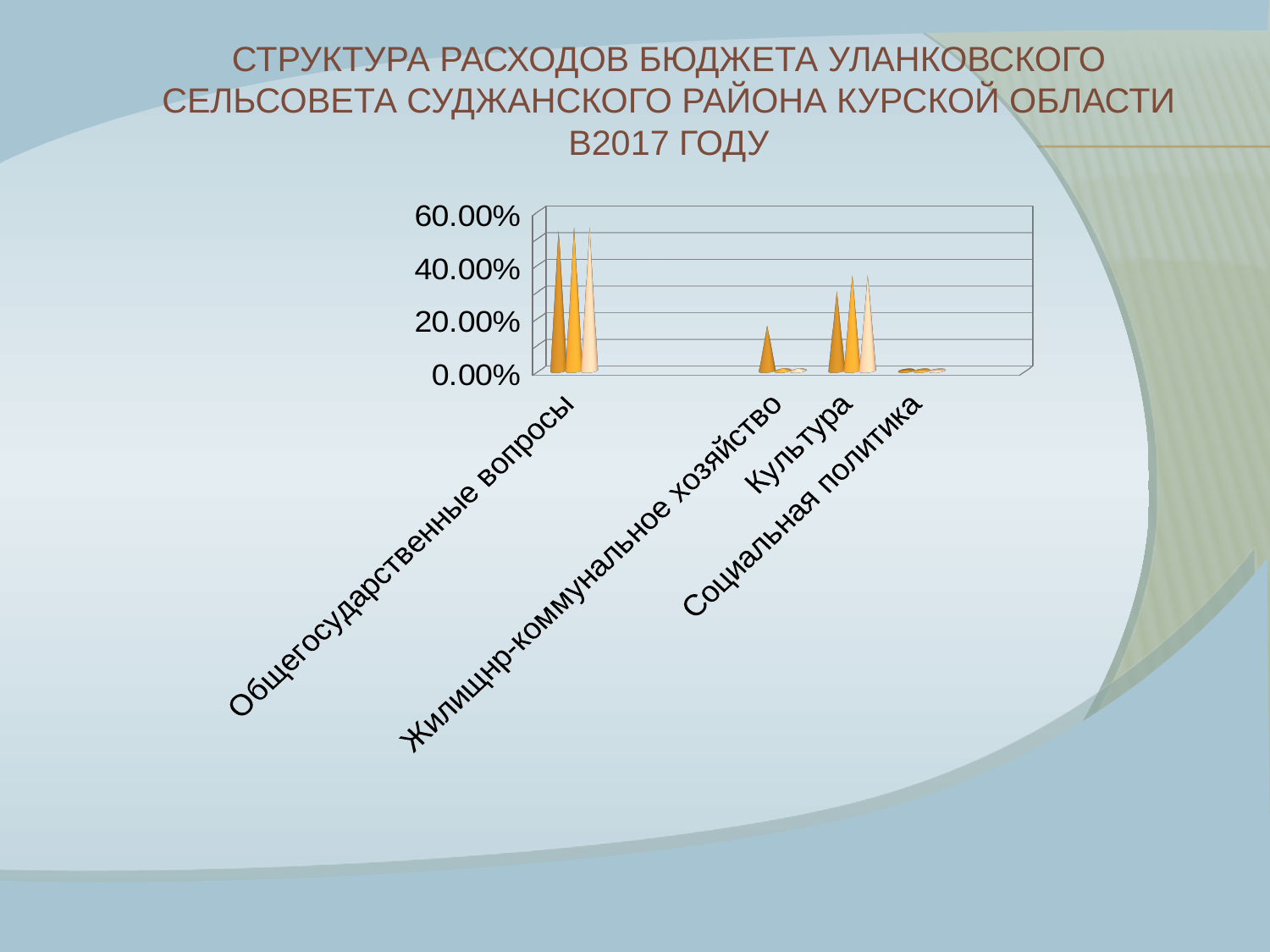

# Структура расходов бюджета УЛАНКОВСКОГО сельсовета Суджанского района Курской области в2017 году

[unsupported chart]